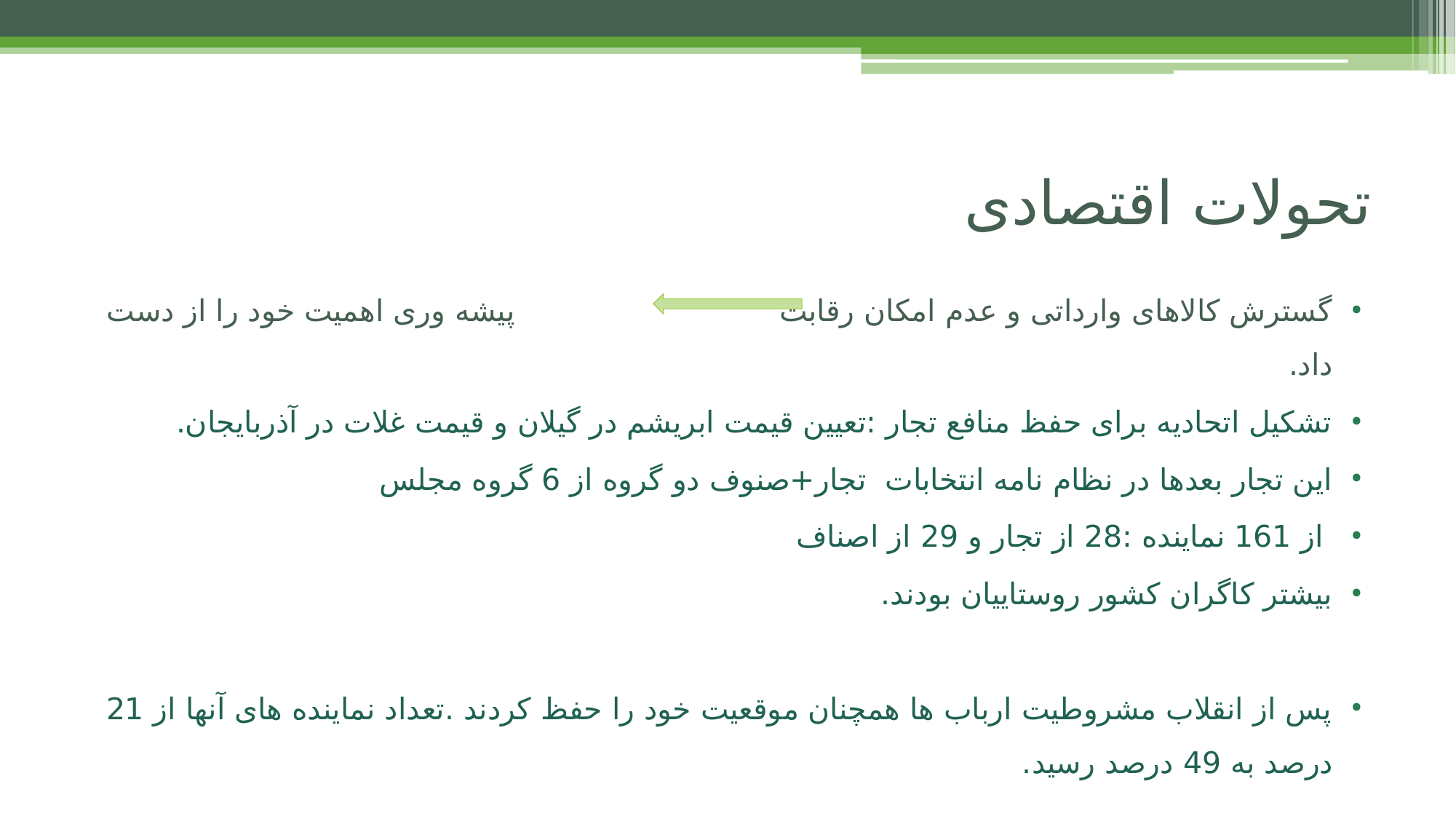

# تحولات اقتصادی
گسترش کالاهای وارداتی و عدم امکان رقابت                            پیشه وری اهمیت خود را از دست داد.
تشکیل اتحادیه برای حفظ منافع تجار :تعیین قیمت ابریشم در گیلان و قیمت غلات در آذربایجان.
این تجار بعدها در نظام نامه انتخابات  تجار+صنوف دو گروه از 6 گروه مجلس
 از 161 نماینده :28 از تجار و 29 از اصناف
بیشتر کاگران کشور روستاییان بودند.

پس از انقلاب مشروطیت ارباب ها همچنان موقعیت خود را حفظ کردند .تعداد نماینده های آنها از 21 درصد به 49 درصد رسید.